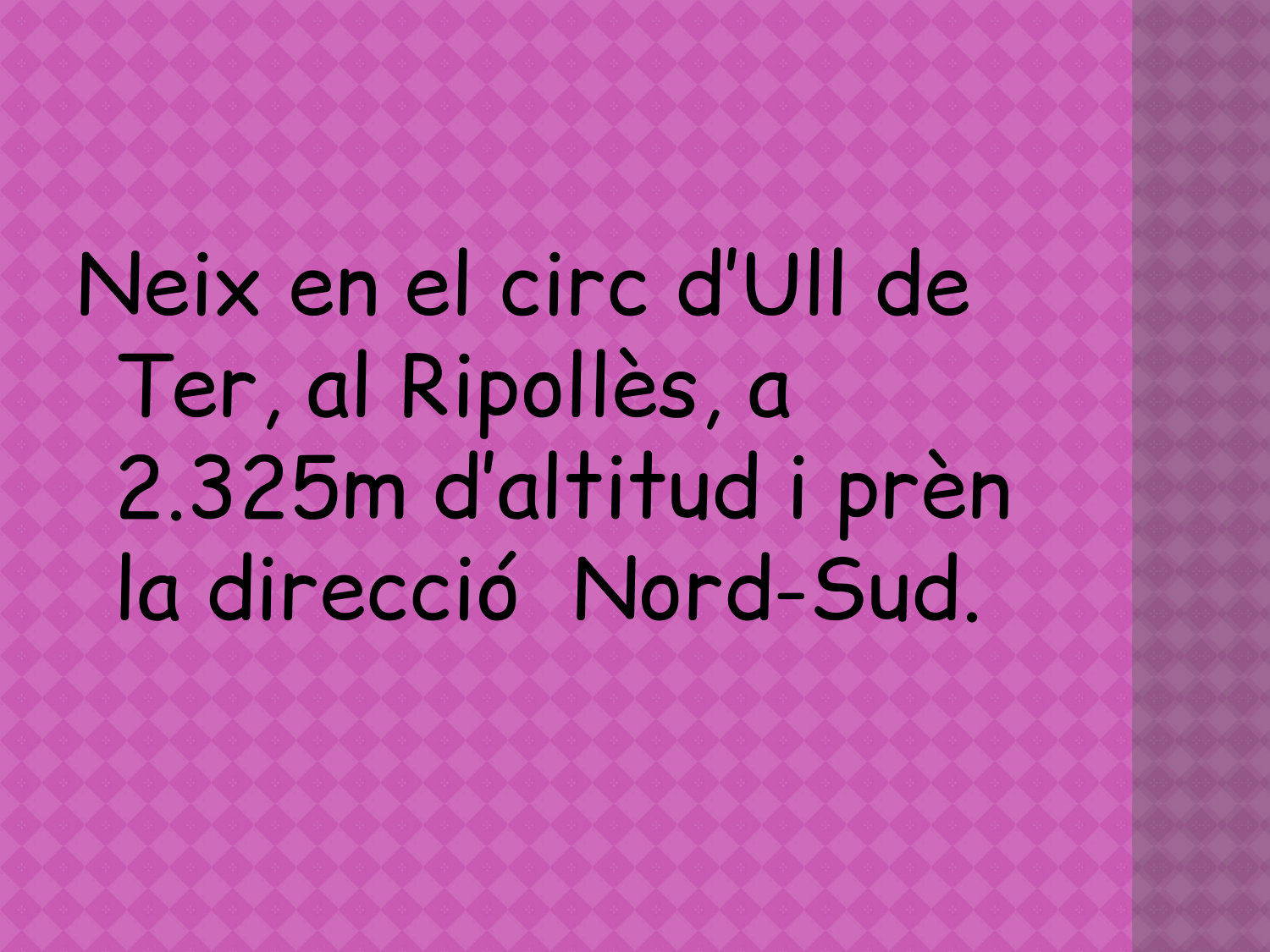

#
Neix en el circ d’Ull de Ter, al Ripollès, a 2.325m d’altitud i prèn la direcció  Nord-Sud.